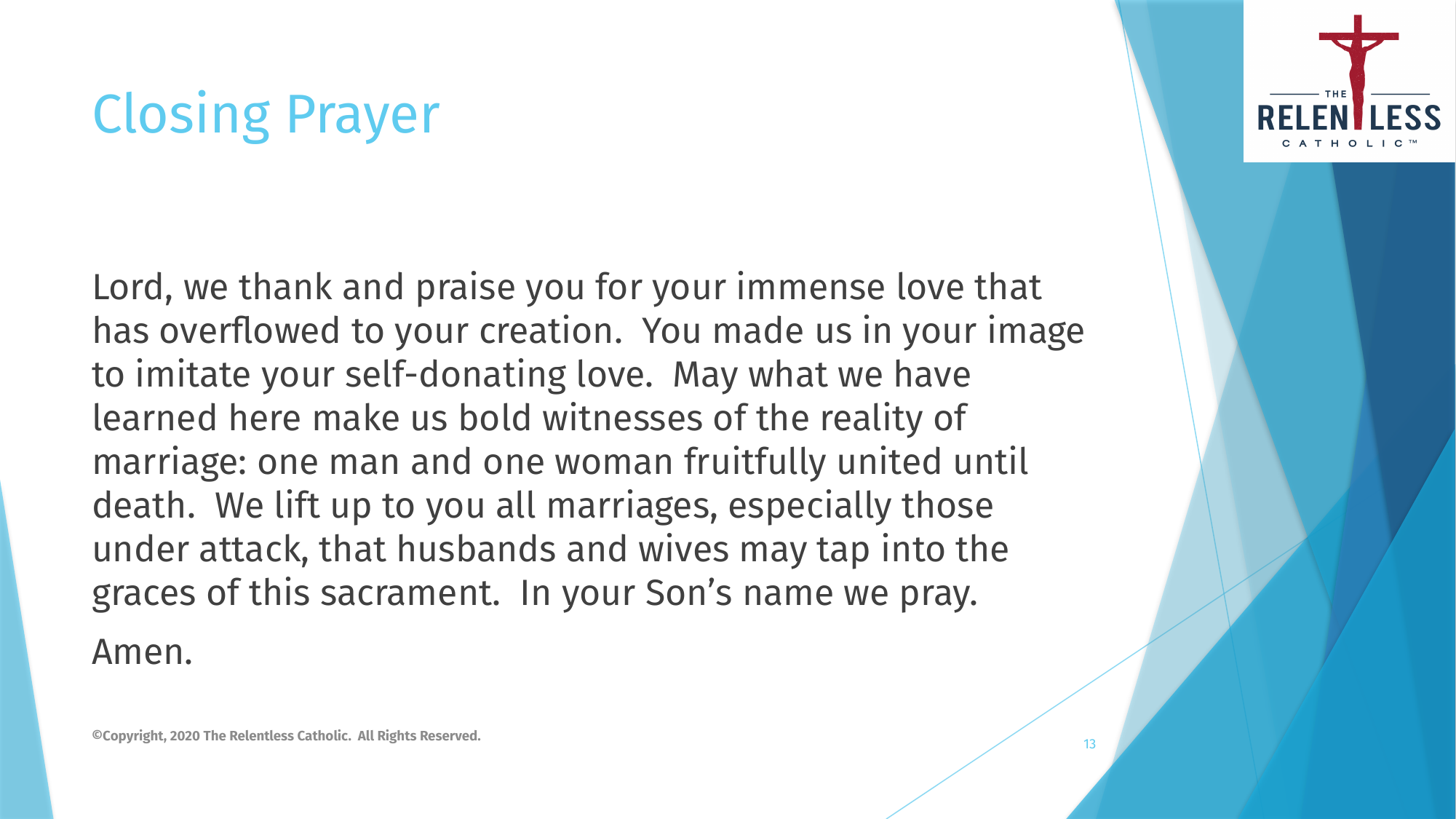

# Closing Prayer
Lord, we thank and praise you for your immense love that has overflowed to your creation.  You made us in your image to imitate your self-donating love.  May what we have learned here make us bold witnesses of the reality of marriage: one man and one woman fruitfully united until death.  We lift up to you all marriages, especially those under attack, that husbands and wives may tap into the graces of this sacrament.  In your Son’s name we pray.
Amen.
©Copyright, 2020 The Relentless Catholic.  All Rights Reserved.

13